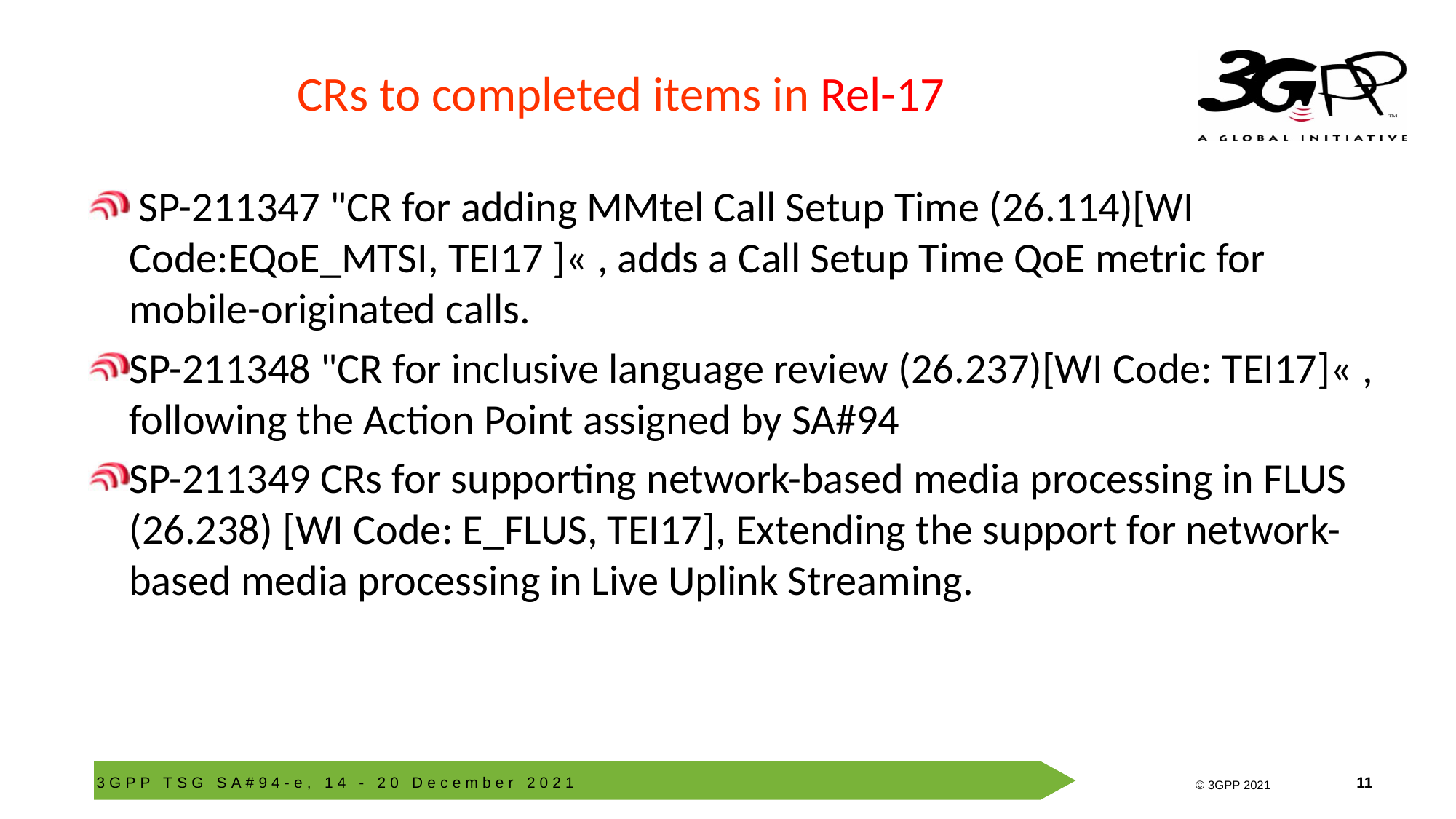

# CRs to completed items in Rel-17
 SP-211347 "CR for adding MMtel Call Setup Time (26.114)[WI Code:EQoE_MTSI, TEI17 ]« , adds a Call Setup Time QoE metric for mobile-originated calls.
SP-211348 "CR for inclusive language review (26.237)[WI Code: TEI17]« , following the Action Point assigned by SA#94
SP-211349 CRs for supporting network-based media processing in FLUS (26.238) [WI Code: E_FLUS, TEI17], Extending the support for network-based media processing in Live Uplink Streaming.